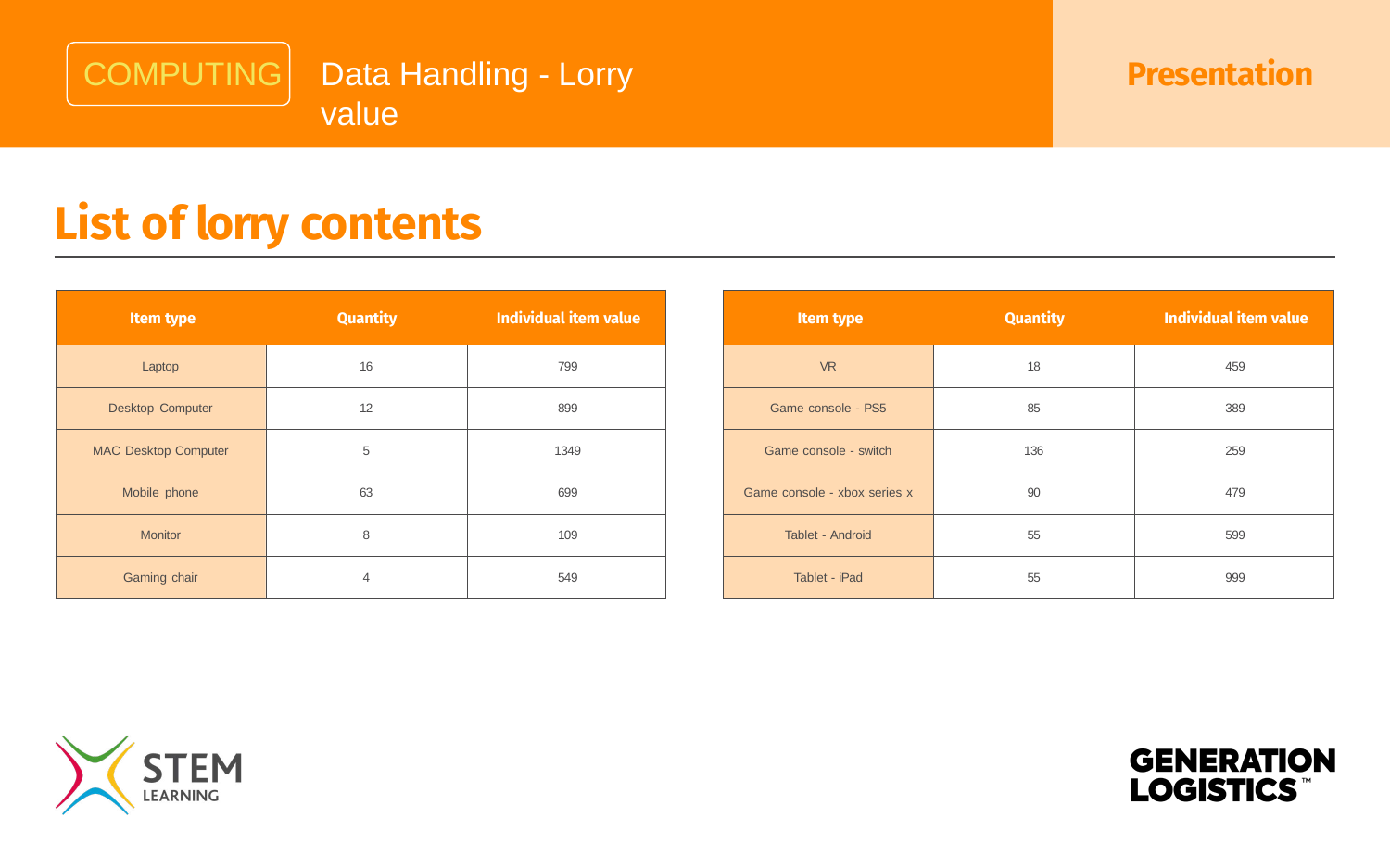

COMPUTING
Data Handling - Lorry value
Presentation
List of lorry contents

| Item type | Quantity | Individual item value |
| --- | --- | --- |
| Laptop | 16 | 799 |
| Desktop Computer | 12 | 899 |
| MAC Desktop Computer | 5 | 1349 |
| Mobile phone | 63 | 699 |
| Monitor | 8 | 109 |
| Gaming chair | 4 | 549 |
| Item type | Quantity | Individual item value |
| --- | --- | --- |
| VR | 18 | 459 |
| Game console - PS5 | 85 | 389 |
| Game console - switch | 136 | 259 |
| Game console - xbox series x | 90 | 479 |
| Tablet - Android | 55 | 599 |
| Tablet - iPad | 55 | 999 |